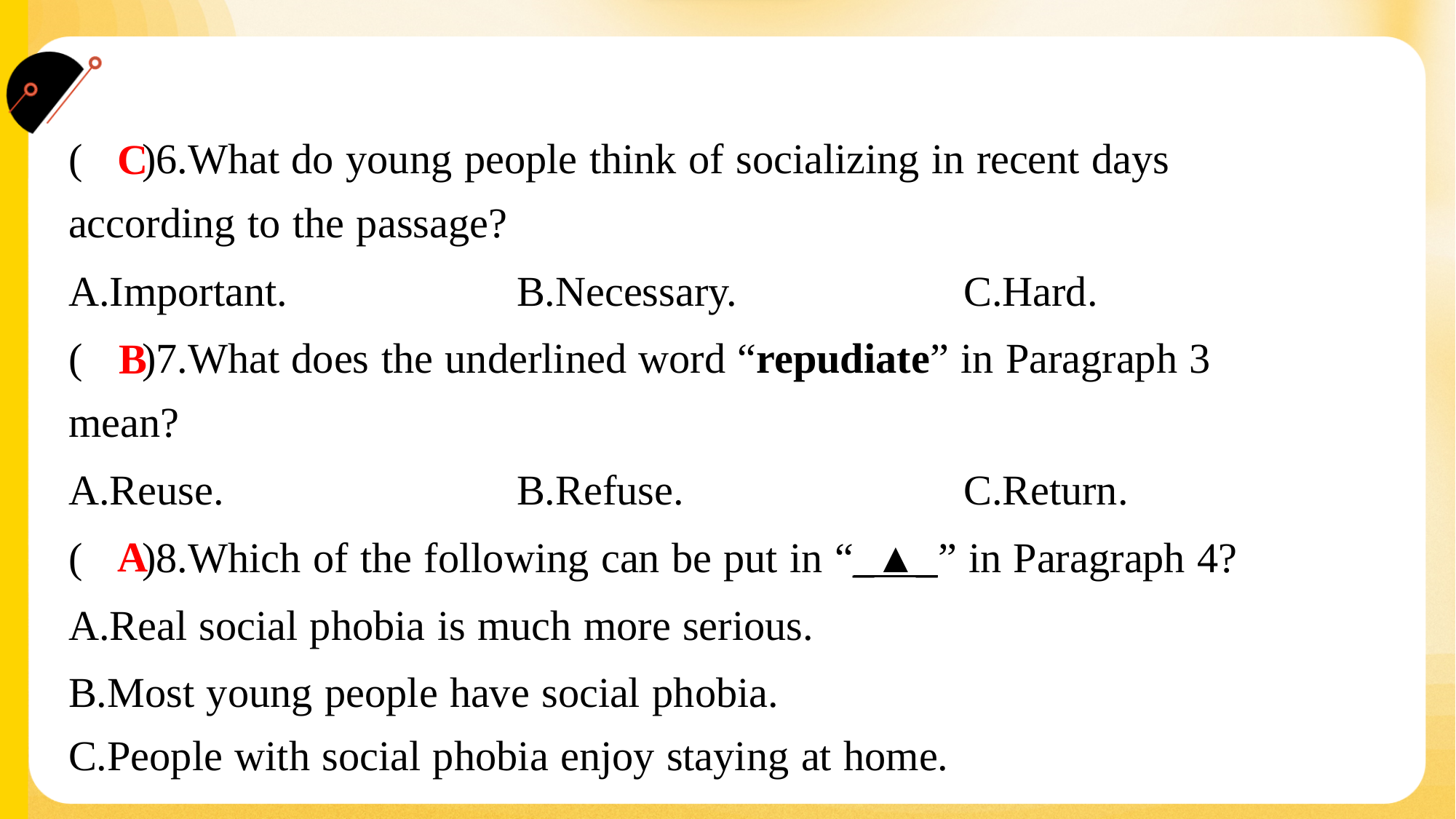

(     )6.What do young people think of socializing in recent days
according to the passage?
C
A.Important.	B.Necessary.	C.Hard.
(     )7.What does the underlined word “repudiate” in Paragraph 3
mean?
B
A.Reuse.	B.Refuse.	C.Return.
A
(     )8.Which of the following can be put in “_▲_” in Paragraph 4?
A.Real social phobia is much more serious.
B.Most young people have social phobia.
C.People with social phobia enjoy staying at home.